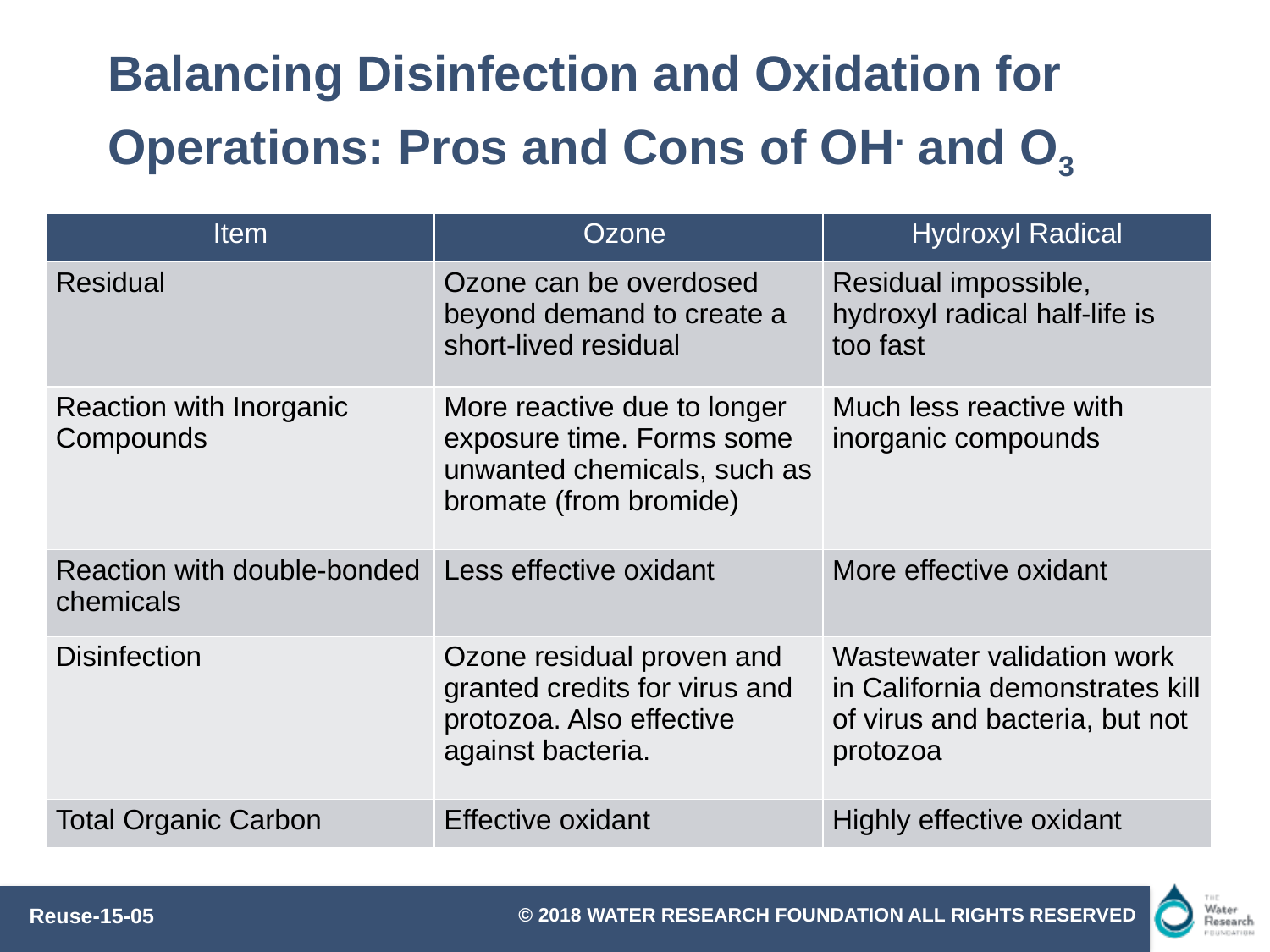

# Balancing Disinfection and Oxidation for Operations: Pros and Cons of OH. and O3
| Item | Ozone | Hydroxyl Radical |
| --- | --- | --- |
| Residual | Ozone can be overdosed beyond demand to create a short-lived residual | Residual impossible, hydroxyl radical half-life is too fast |
| Reaction with Inorganic Compounds | More reactive due to longer exposure time. Forms some unwanted chemicals, such as bromate (from bromide) | Much less reactive with inorganic compounds |
| Reaction with double-bonded chemicals | Less effective oxidant | More effective oxidant |
| Disinfection | Ozone residual proven and granted credits for virus and protozoa. Also effective against bacteria. | Wastewater validation work in California demonstrates kill of virus and bacteria, but not protozoa |
| Total Organic Carbon | Effective oxidant | Highly effective oxidant |